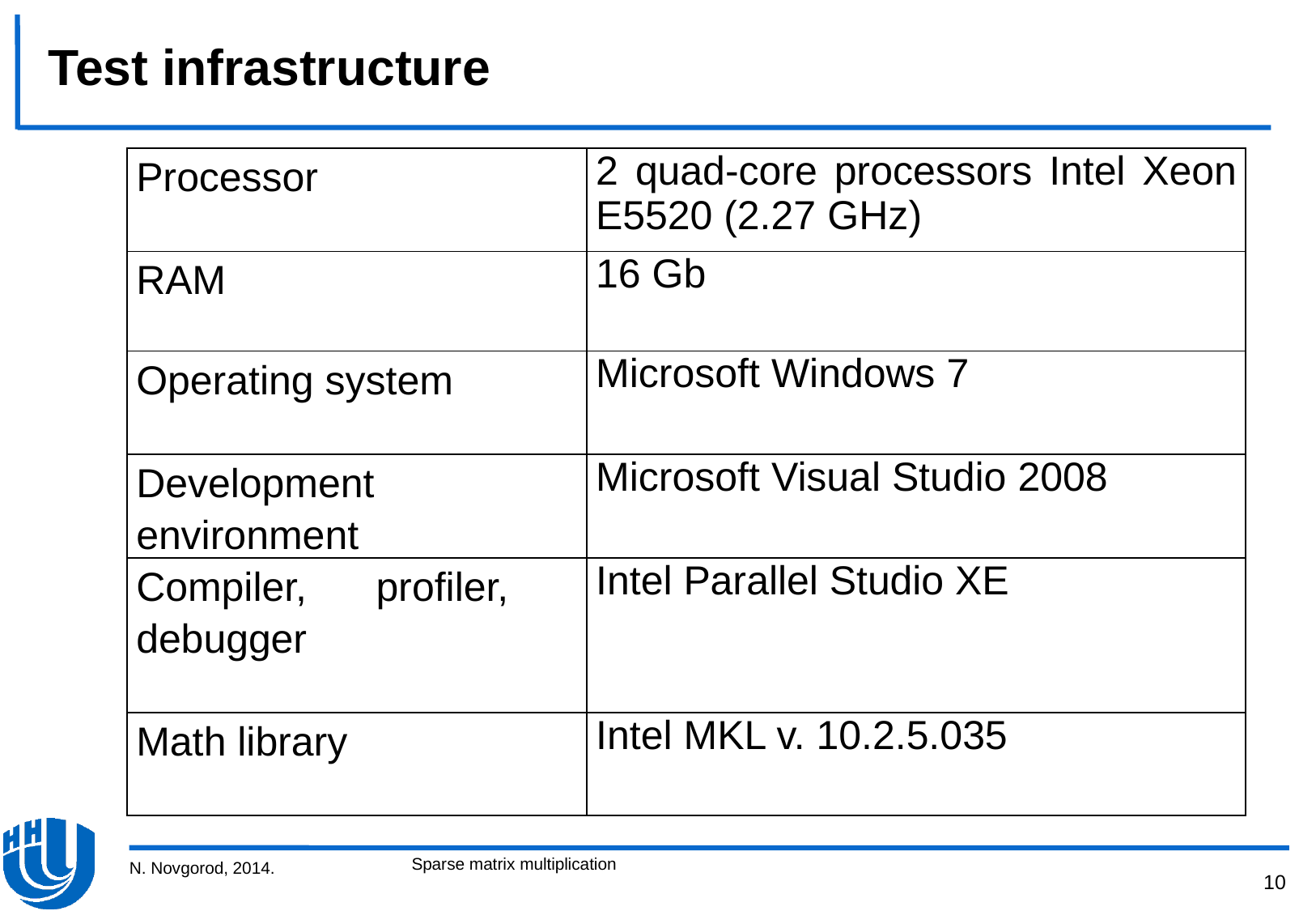

# Test infrastructure
| Processor | 2 quad-core processors Intel Xeon E5520 (2.27 GHz) |
| --- | --- |
| RAM | 16 Gb |
| Operating system | Microsoft Windows 7 |
| Development environment | Microsoft Visual Studio 2008 |
| Compiler, profiler, debugger | Intel Parallel Studio XE |
| Math library | Intel MKL v. 10.2.5.035 |
Sparse matrix multiplication
N. Novgorod, 2014.
10